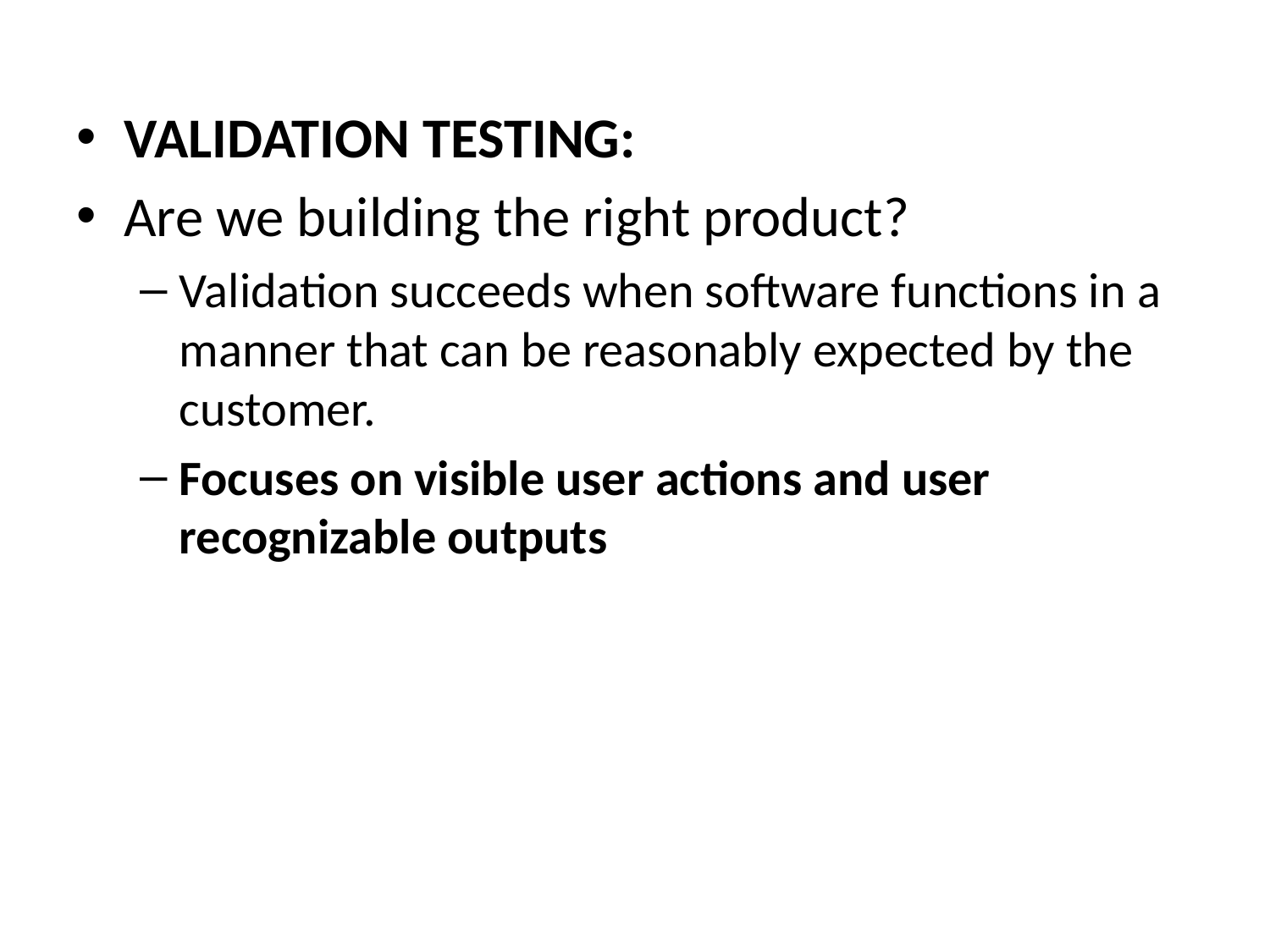

#
VALIDATION TESTING:
Are we building the right product?
Validation succeeds when software functions in a manner that can be reasonably expected by the customer.
Focuses on visible user actions and user recognizable outputs